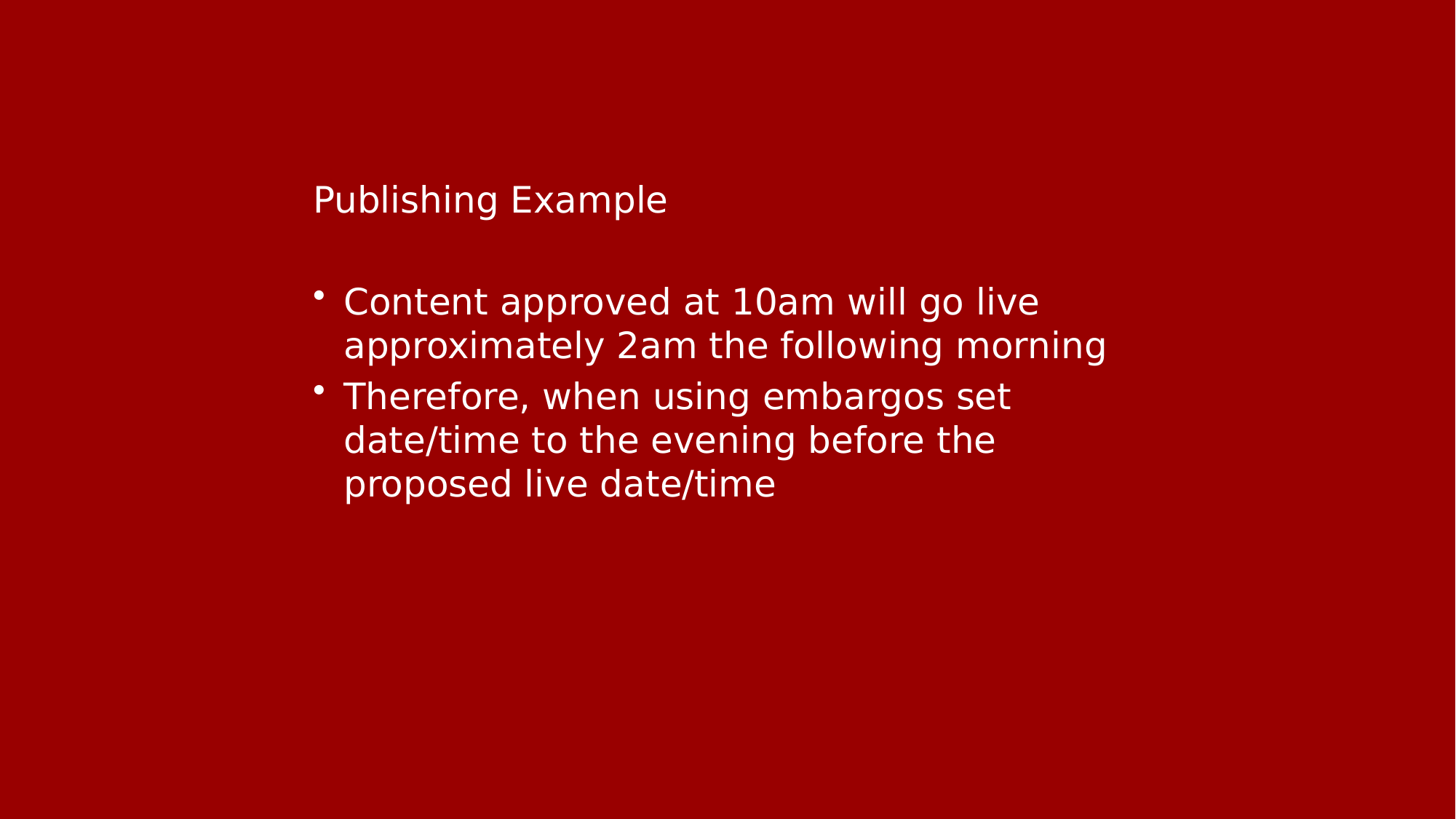

Publishing Example

Content approved at 10am will go live approximately 2am the following morning
Therefore, when using embargos set date/time to the evening before the proposed live date/time